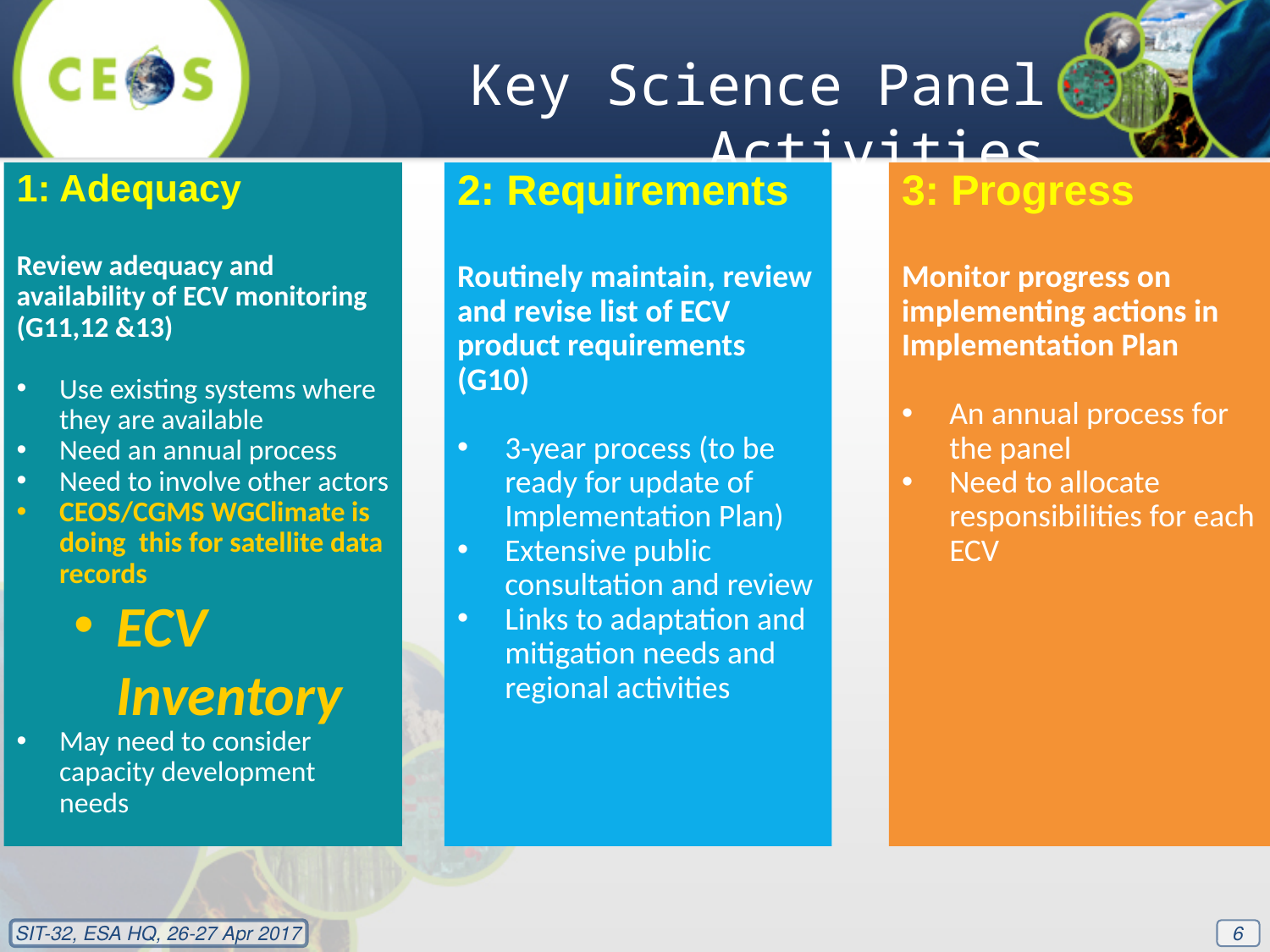

Key Science Panel Activities

1: Adequacy

Review adequacy and availability of ECV monitoring (G11,12 &13)

Use existing systems where they are available
Need an annual process
Need to involve other actors
CEOS/CGMS WGClimate is doing  this for satellite data records
ECV Inventory
May need to consider capacity development needs

2: Requirements

Routinely maintain, review and revise list of ECV product requirements (G10)

3-year process (to be ready for update of Implementation Plan)
Extensive public consultation and review
Links to adaptation and mitigation needs and regional activities
3: Progress

Monitor progress on implementing actions in Implementation Plan

An annual process for the panel
Need to allocate responsibilities for each ECV

6